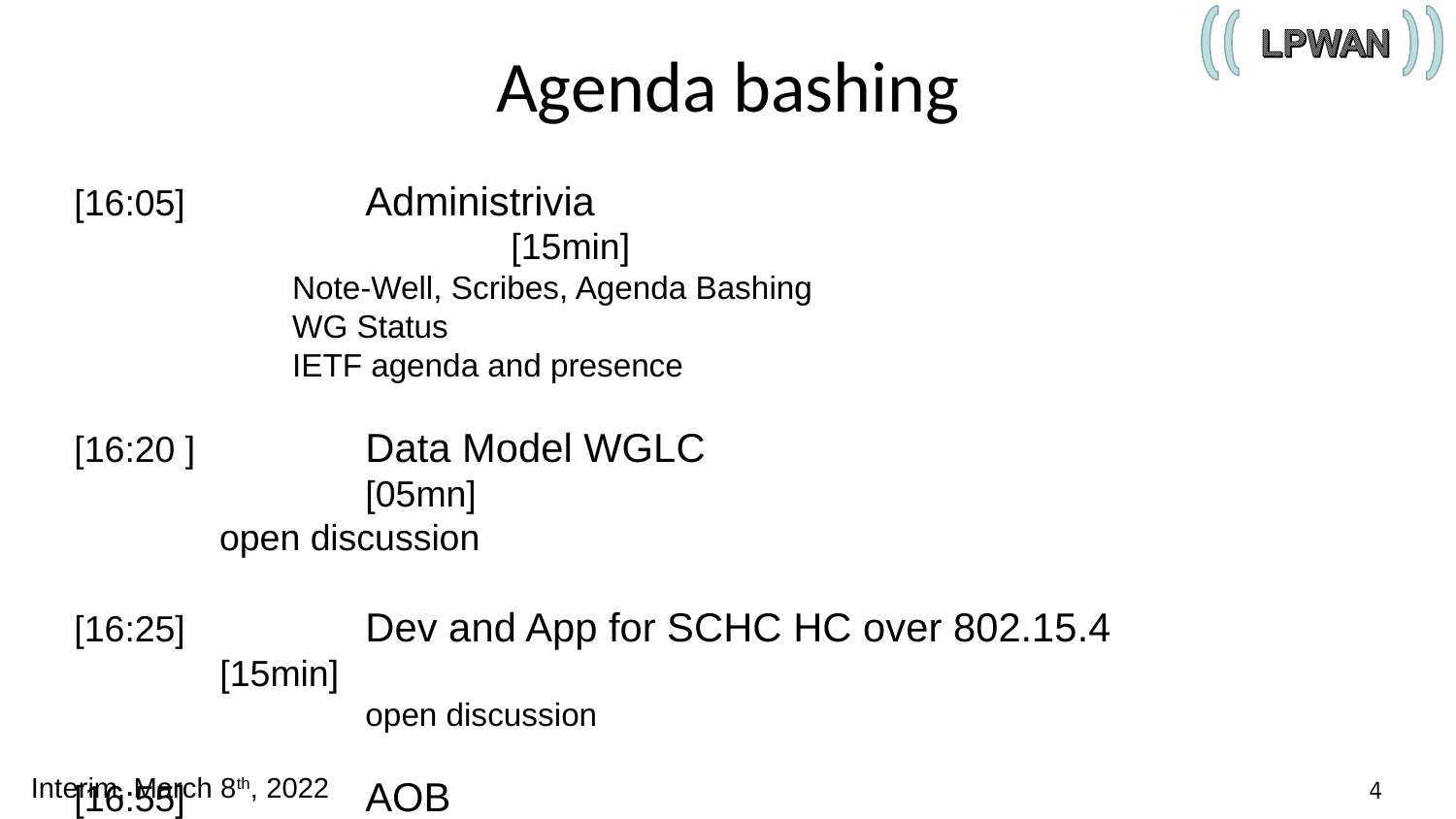

# Agenda bashing
[16:05]		Administrivia                							[15min]
	Note-Well, Scribes, Agenda Bashing
	WG Status
	IETF agenda and presence

[16:20 ]	 	Data Model WGLC                                       			[05mn]
open discussion

[16:25]		Dev and App for SCHC HC over 802.15.4		[15min]
		open discussion

[16:55]		AOB                                      						[ QS ]
4